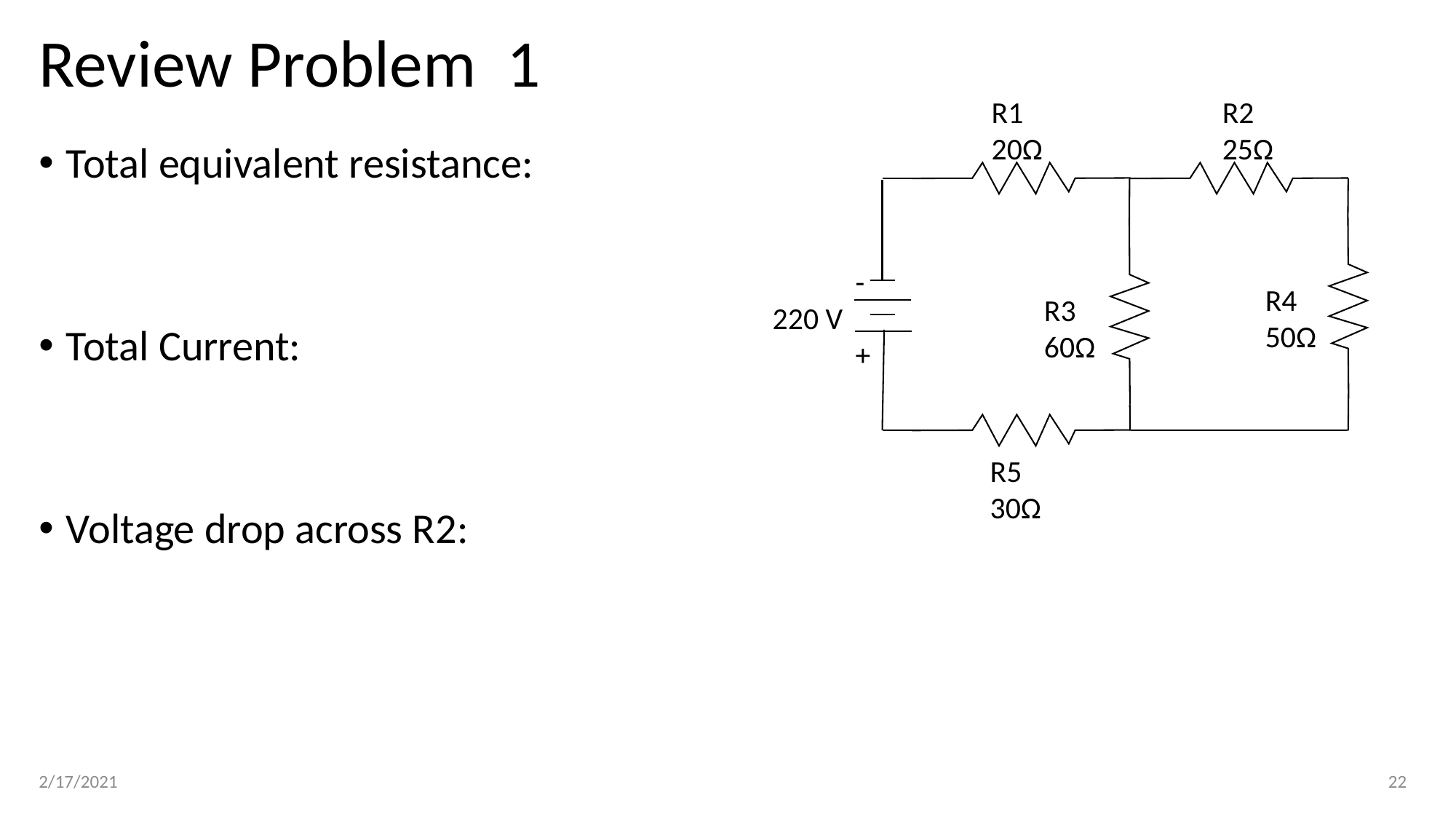

# Review Problem  1
R1
20Ω
R2
25Ω

            -
220 V
            +
R4
50Ω
R3
60Ω
R5
30Ω
Total equivalent resistance:

Total Current:

Voltage drop across R2:

2/17/2021
22